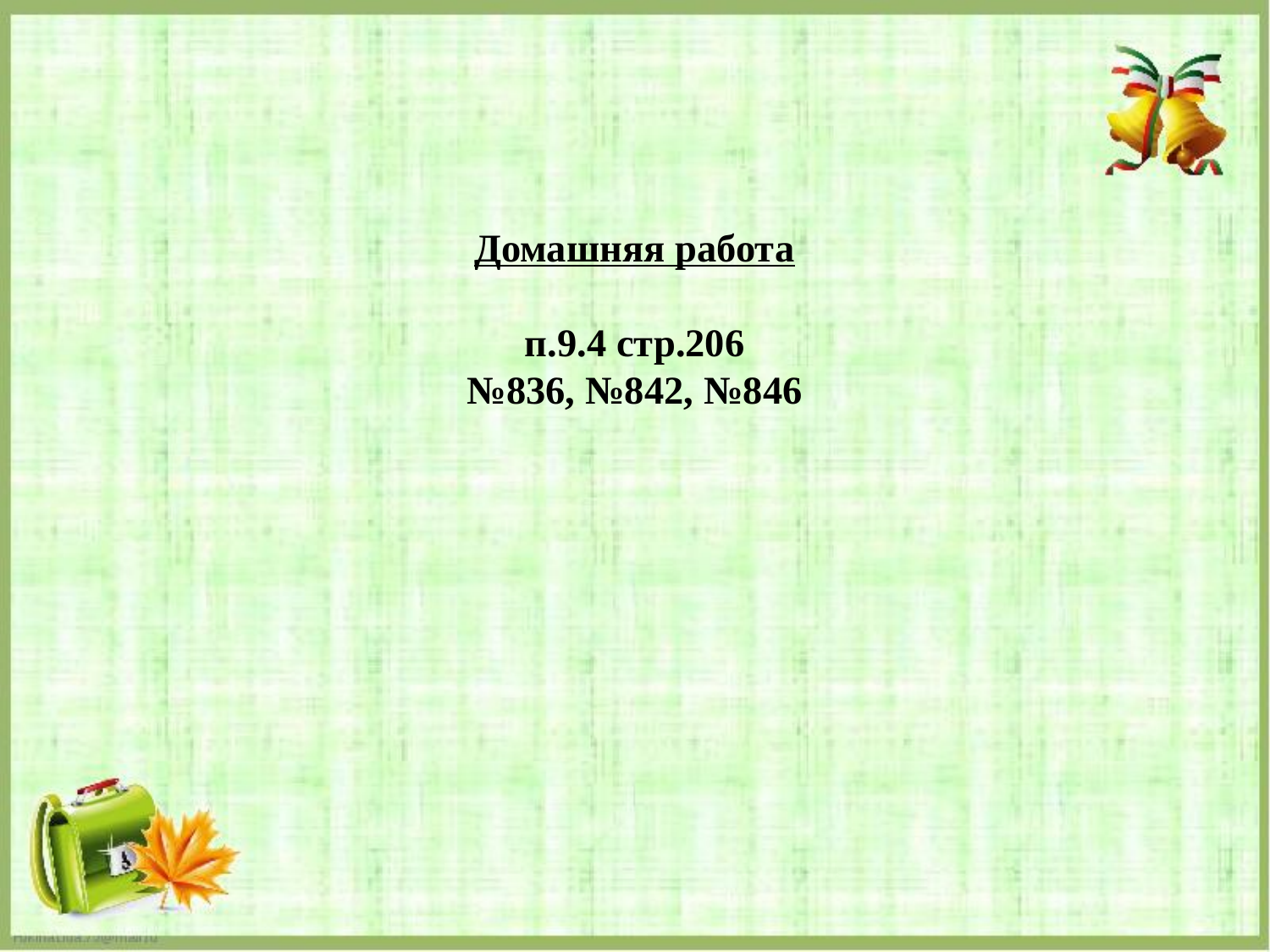

# Домашняя работа п.9.4 стр.206 №836, №842, №846